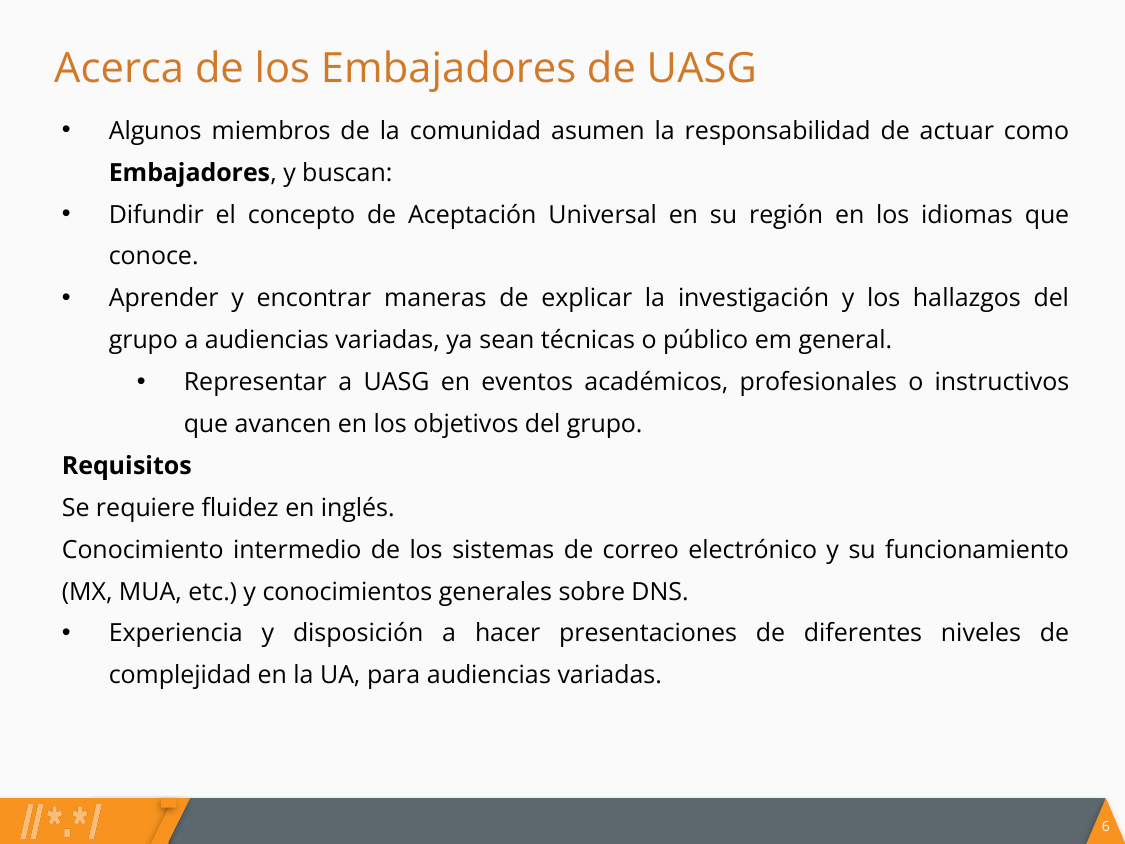

# Acerca de los Embajadores de UASG

Algunos miembros de la comunidad asumen la responsabilidad de actuar como Embajadores, y buscan:
Difundir el concepto de Aceptación Universal en su región en los idiomas que conoce.
Aprender y encontrar maneras de explicar la investigación y los hallazgos del grupo a audiencias variadas, ya sean técnicas o público em general.
Representar a UASG en eventos académicos, profesionales o instructivos que avancen en los objetivos del grupo.
Requisitos
Se requiere fluidez en inglés.
Conocimiento intermedio de los sistemas de correo electrónico y su funcionamiento (MX, MUA, etc.) y conocimientos generales sobre DNS.
Experiencia y disposición a hacer presentaciones de diferentes niveles de complejidad en la UA, para audiencias variadas.